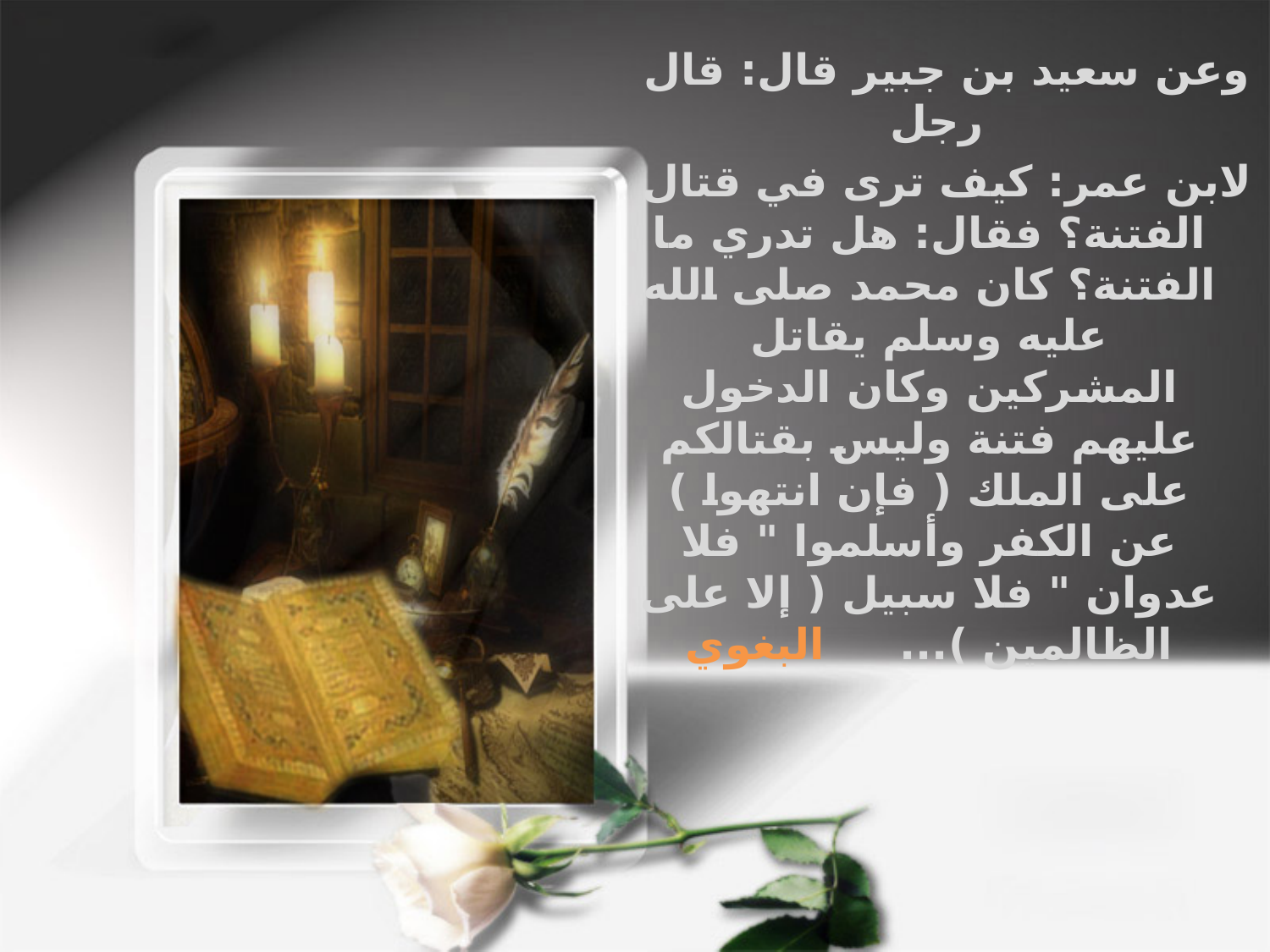

وعن سعيد بن جبير قال: قال رجل
لابن عمر: كيف ترى في قتال الفتنة؟ فقال: هل تدري ما الفتنة؟ كان محمد صلى الله عليه وسلم يقاتل المشركين وكان الدخول عليهم فتنة وليس بقتالكم على الملك ( فإن انتهوا ) عن الكفر وأسلموا " فلا عدوان " فلا سبيل ( إلا على الظالمين )...     البغوي